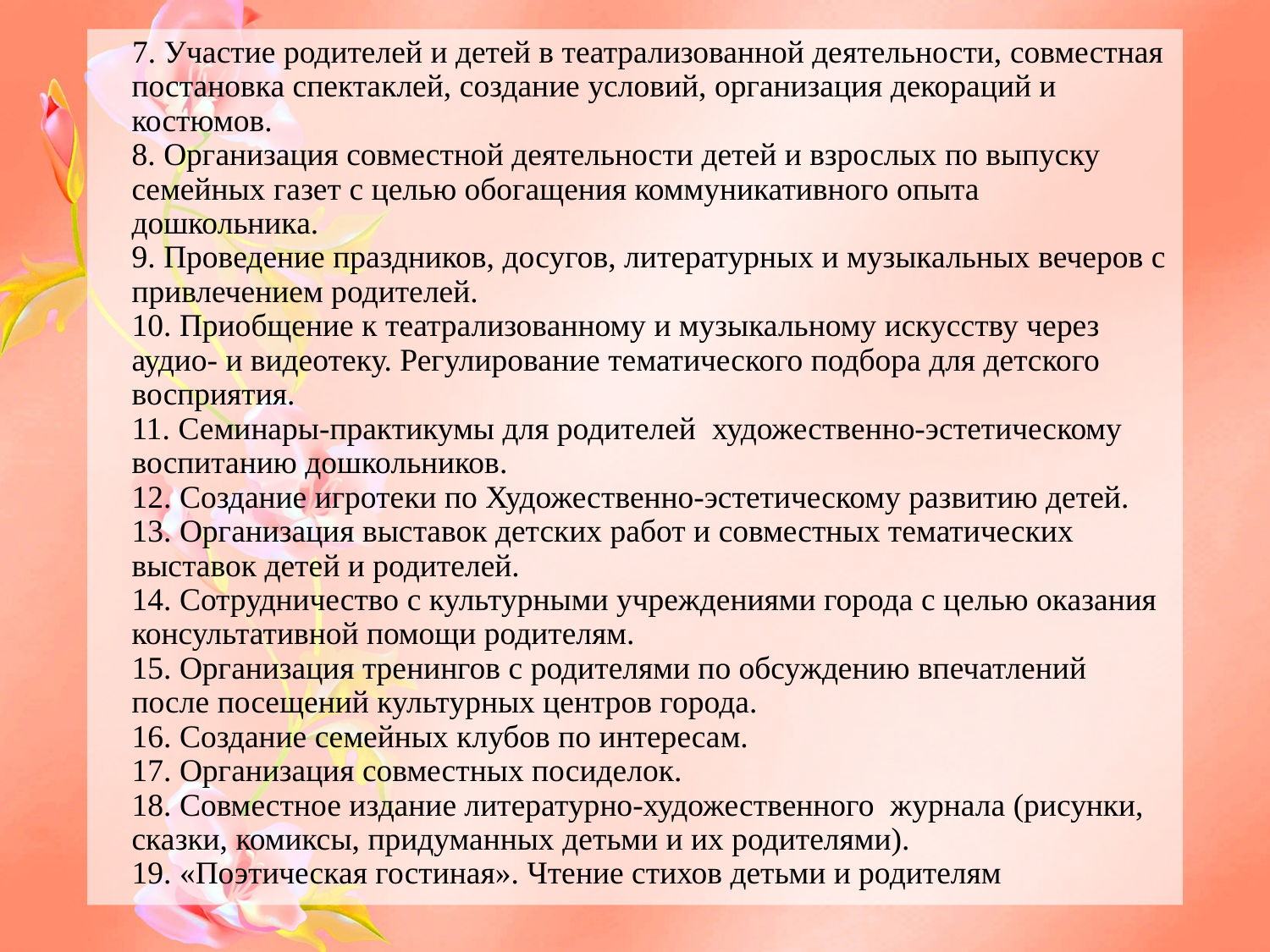

7. Участие родителей и детей в театрализованной деятельности, совместная постановка спектаклей, создание условий, организация декораций и костюмов.
8. Организация совместной деятельности детей и взрослых по выпуску семейных газет с целью обогащения коммуникативного опыта дошкольника.
9. Проведение праздников, досугов, литературных и музыкальных вечеров с привлечением родителей.
10. Приобщение к театрализованному и музыкальному искусству через аудио- и видеотеку. Регулирование тематического подбора для детского восприятия.
11. Семинары-практикумы для родителей  художественно-эстетическому воспитанию дошкольников.
12. Создание игротеки по Художественно-эстетическому развитию детей.
13. Организация выставок детских работ и совместных тематических выставок детей и родителей.
14. Сотрудничество с культурными учреждениями города с целью оказания консультативной помощи родителям.
15. Организация тренингов с родителями по обсуждению впечатлений после посещений культурных центров города.
16. Создание семейных клубов по интересам.
17. Организация совместных посиделок.
18. Совместное издание литературно-художественного  журнала (рисунки, сказки, комиксы, придуманных детьми и их родителями).
19. «Поэтическая гостиная». Чтение стихов детьми и родителям